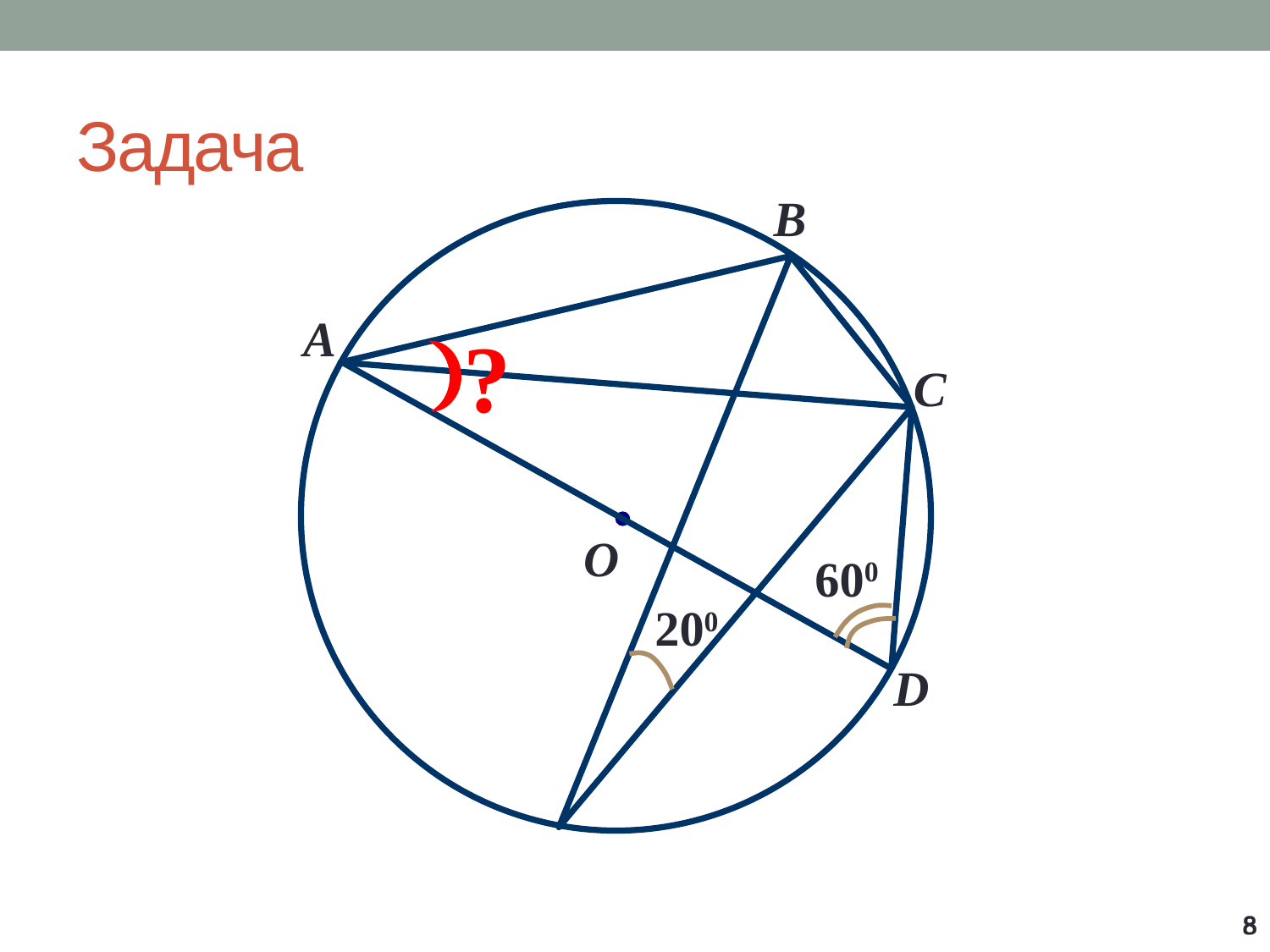

# Задача
B

A
?

C
O
600
200

D